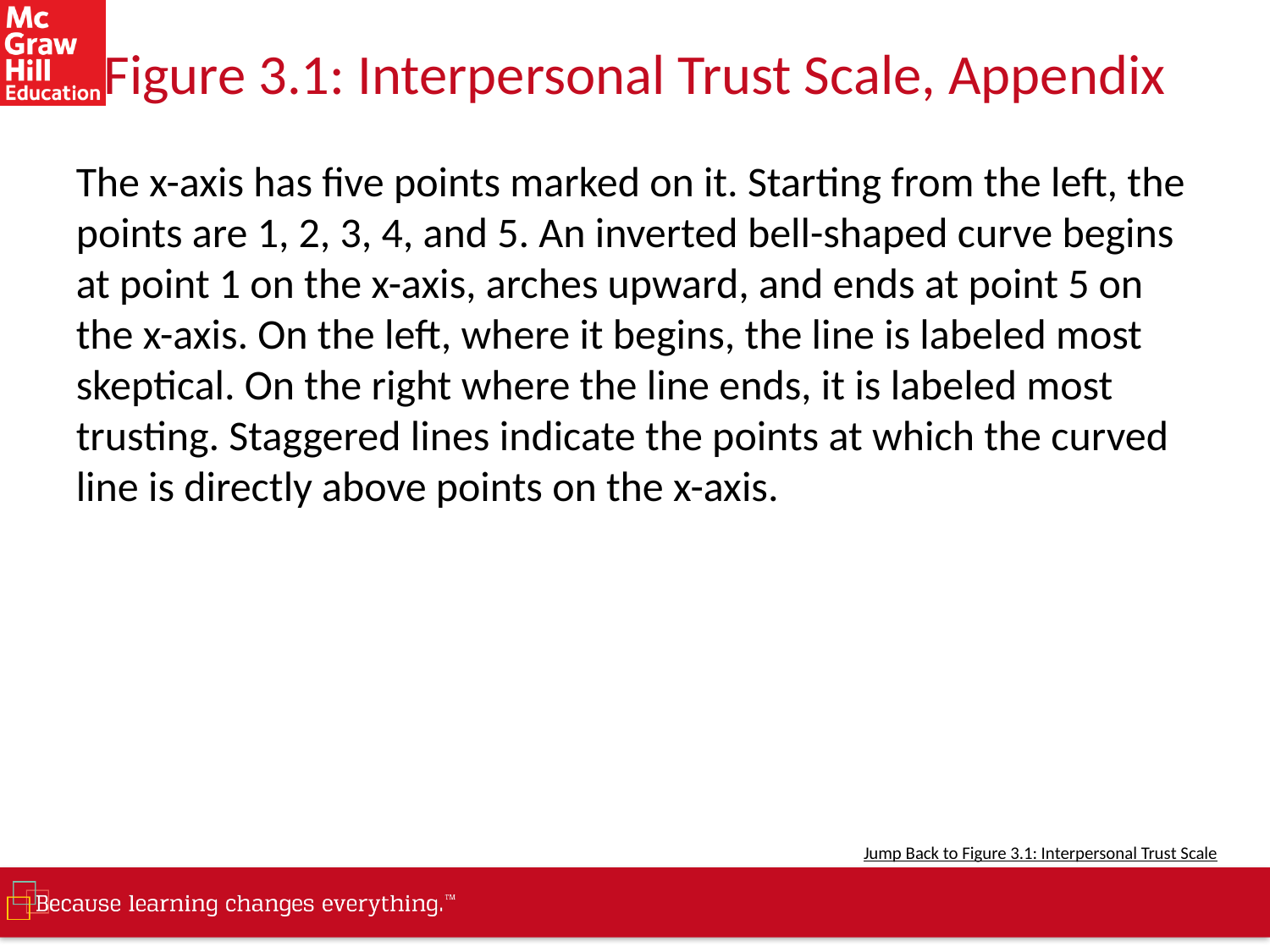

# Figure 3.1: Interpersonal Trust Scale, Appendix
The x-axis has five points marked on it. Starting from the left, the points are 1, 2, 3, 4, and 5. An inverted bell-shaped curve begins at point 1 on the x-axis, arches upward, and ends at point 5 on the x-axis. On the left, where it begins, the line is labeled most skeptical. On the right where the line ends, it is labeled most trusting. Staggered lines indicate the points at which the curved line is directly above points on the x-axis.
Jump Back to Figure 3.1: Interpersonal Trust Scale